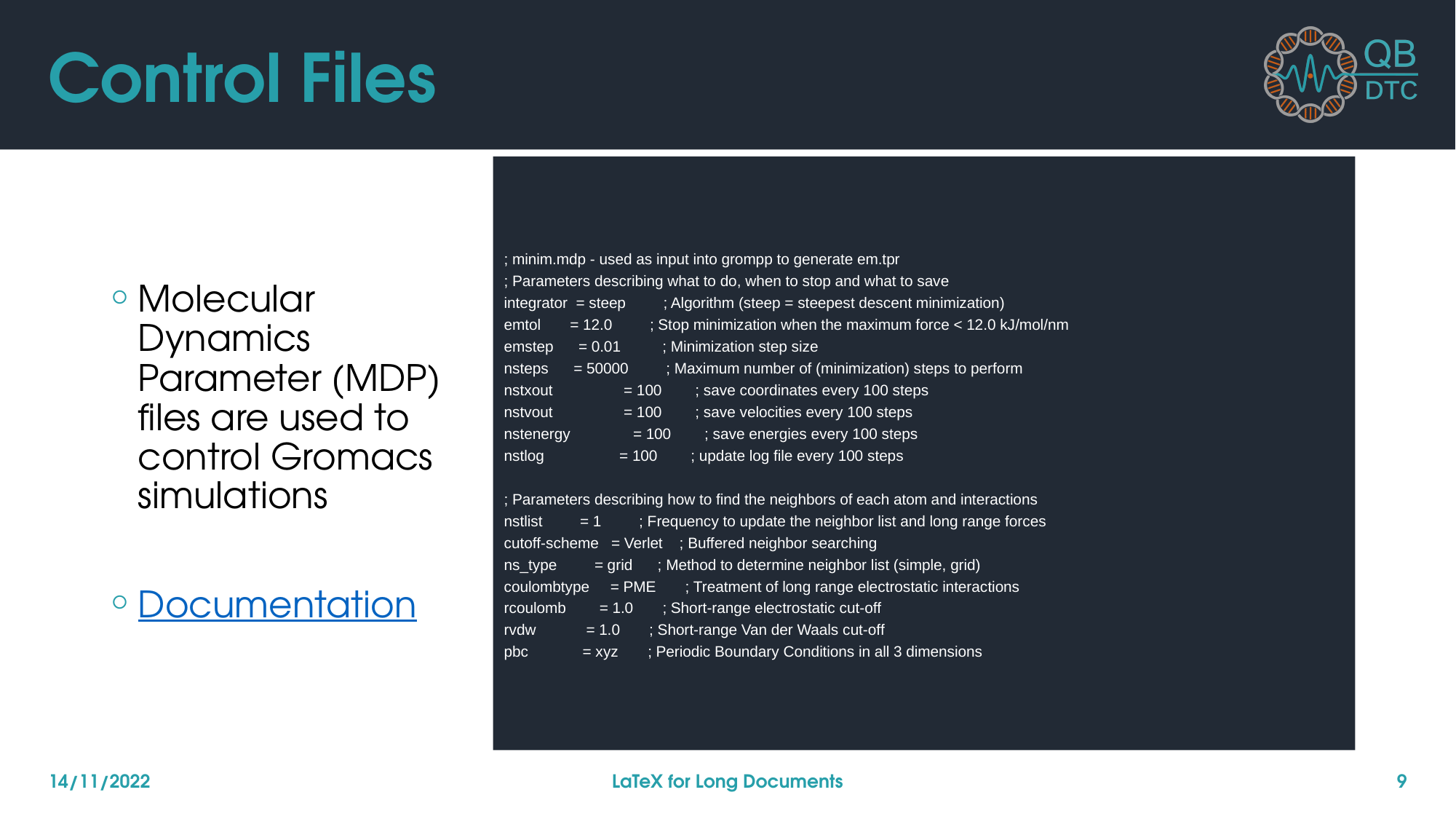

# Control Files
Molecular Dynamics Parameter (MDP) files are used to control Gromacs simulations

Documentation
; minim.mdp - used as input into grompp to generate em.tpr
; Parameters describing what to do, when to stop and what to save
integrator  = steep         ; Algorithm (steep = steepest descent minimization)
emtol       = 12.0         ; Stop minimization when the maximum force < 12.0 kJ/mol/nm
emstep      = 0.01          ; Minimization step size
nsteps      = 50000         ; Maximum number of (minimization) steps to perform
nstxout                 = 100        ; save coordinates every 100 steps
nstvout                 = 100        ; save velocities every 100 steps
nstenergy               = 100        ; save energies every 100 steps
nstlog                  = 100        ; update log file every 100 steps

; Parameters describing how to find the neighbors of each atom and interactions
nstlist         = 1         ; Frequency to update the neighbor list and long range forces
cutoff-scheme   = Verlet    ; Buffered neighbor searching
ns_type         = grid      ; Method to determine neighbor list (simple, grid)
coulombtype     = PME       ; Treatment of long range electrostatic interactions
rcoulomb        = 1.0       ; Short-range electrostatic cut-off
rvdw            = 1.0       ; Short-range Van der Waals cut-off
pbc             = xyz       ; Periodic Boundary Conditions in all 3 dimensions
14/11/2022
LaTeX for Long Documents
9